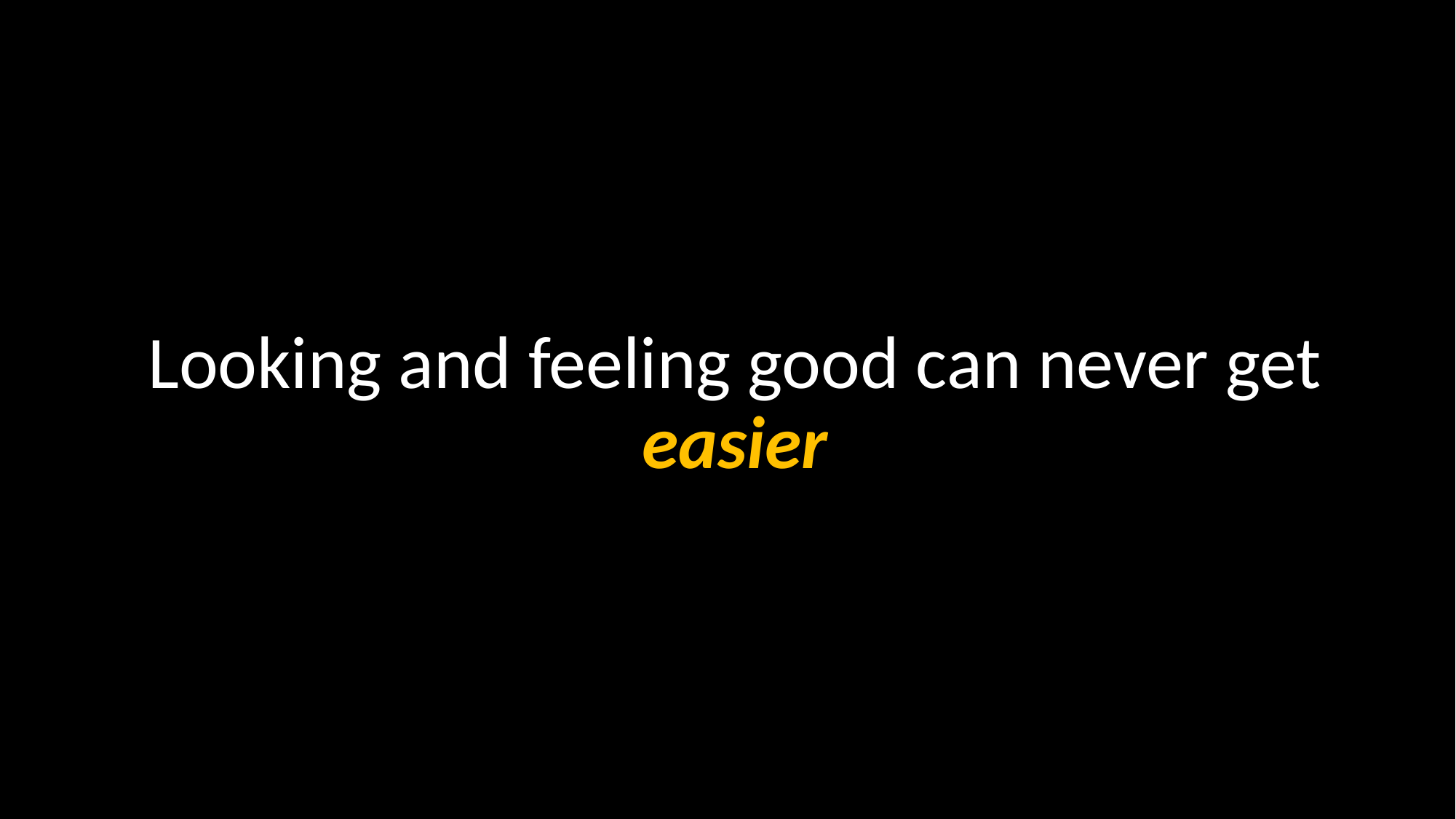

Looking and feeling good can never get easier